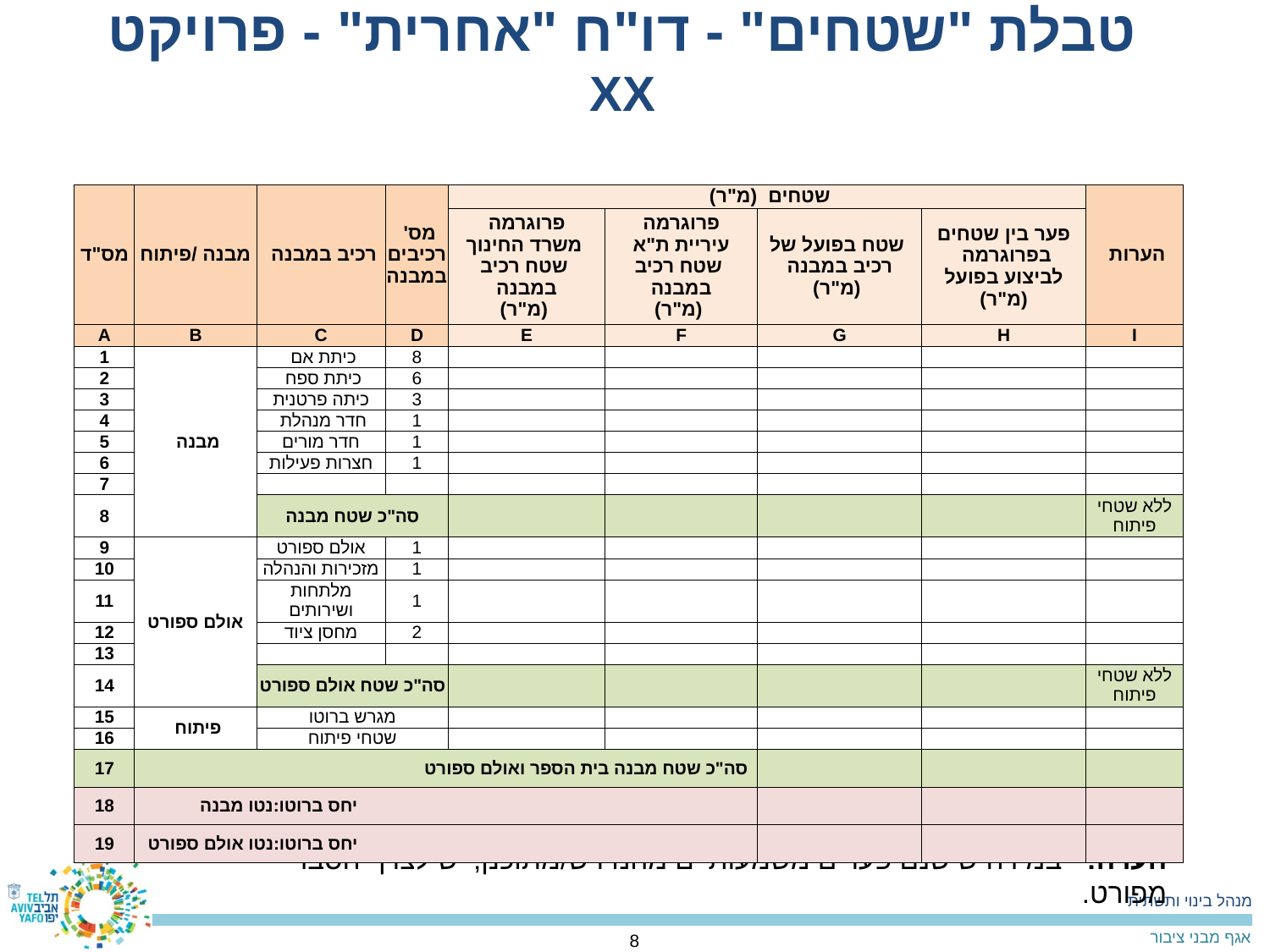

טבלת "שטחים" - דו"ח "אחרית" - פרויקט XX
| מס"ד | מבנה /פיתוח | רכיב במבנה |  | מס' רכיבים במבנה | שטחים (מ"ר) |  |  |  |  |  |  | הערות |
| --- | --- | --- | --- | --- | --- | --- | --- | --- | --- | --- | --- | --- |
|  |  |  |  |  | פרוגרמה משרד החינוך שטח רכיב במבנה (מ"ר) |  |  | פרוגרמה עיריית ת"א שטח רכיב במבנה (מ"ר) |  | שטח בפועל של רכיב במבנה (מ"ר) | פער בין שטחים בפרוגרמה לביצוע בפועל (מ"ר) |  |
| A | B | C |  | D | E |  |  | F |  | G | H | I |
| 1 | מבנה | כיתת אם |  | 8 |  |  |  |  |  |  |  |  |
| 2 |  | כיתת ספח |  | 6 |  |  |  |  |  |  |  |  |
| 3 |  | כיתה פרטנית |  | 3 |  |  |  |  |  |  |  |  |
| 4 |  | חדר מנהלת |  | 1 |  |  |  |  |  |  |  |  |
| 5 |  | חדר מורים |  | 1 |  |  |  |  |  |  |  |  |
| 6 |  | חצרות פעילות |  | 1 |  |  |  |  |  |  |  |  |
| 7 |  |  |  |  |  |  |  |  |  |  |  |  |
| 8 |  | סה"כ שטח מבנה |  |  |  |  |  |  |  |  |  | ללא שטחי פיתוח |
| 9 | אולם ספורט | אולם ספורט |  | 1 |  |  |  |  |  |  |  |  |
| 10 |  | מזכירות והנהלה |  | 1 |  |  |  |  |  |  |  |  |
| 11 |  | מלתחות ושירותים |  | 1 |  |  |  |  |  |  |  |  |
| 12 |  | מחסן ציוד |  | 2 |  |  |  |  |  |  |  |  |
| 13 |  |  |  |  |  |  |  |  |  |  |  |  |
| 14 |  | סה"כ שטח אולם ספורט |  |  |  |  |  |  |  |  |  | ללא שטחי פיתוח |
| 15 | פיתוח | מגרש ברוטו |  |  |  |  |  |  |  |  |  |  |
| 16 |  | שטחי פיתוח |  |  |  |  |  |  |  |  |  |  |
| 17 | סה"כ שטח מבנה בית הספר ואולם ספורט |  |  |  |  |  |  |  |  |  |  |  |
| 18 | יחס ברוטו:נטו מבנה |  |  |  |  |  |  |  |  |  |  |  |
| 19 | יחס ברוטו:נטו אולם ספורט |  |  |  |  |  |  |  |  |  |  |  |
הערה:   במידה שישנם פערים משמעותיים מהנדרש/מתוכנן, יש לצרף הסבר מפורט.